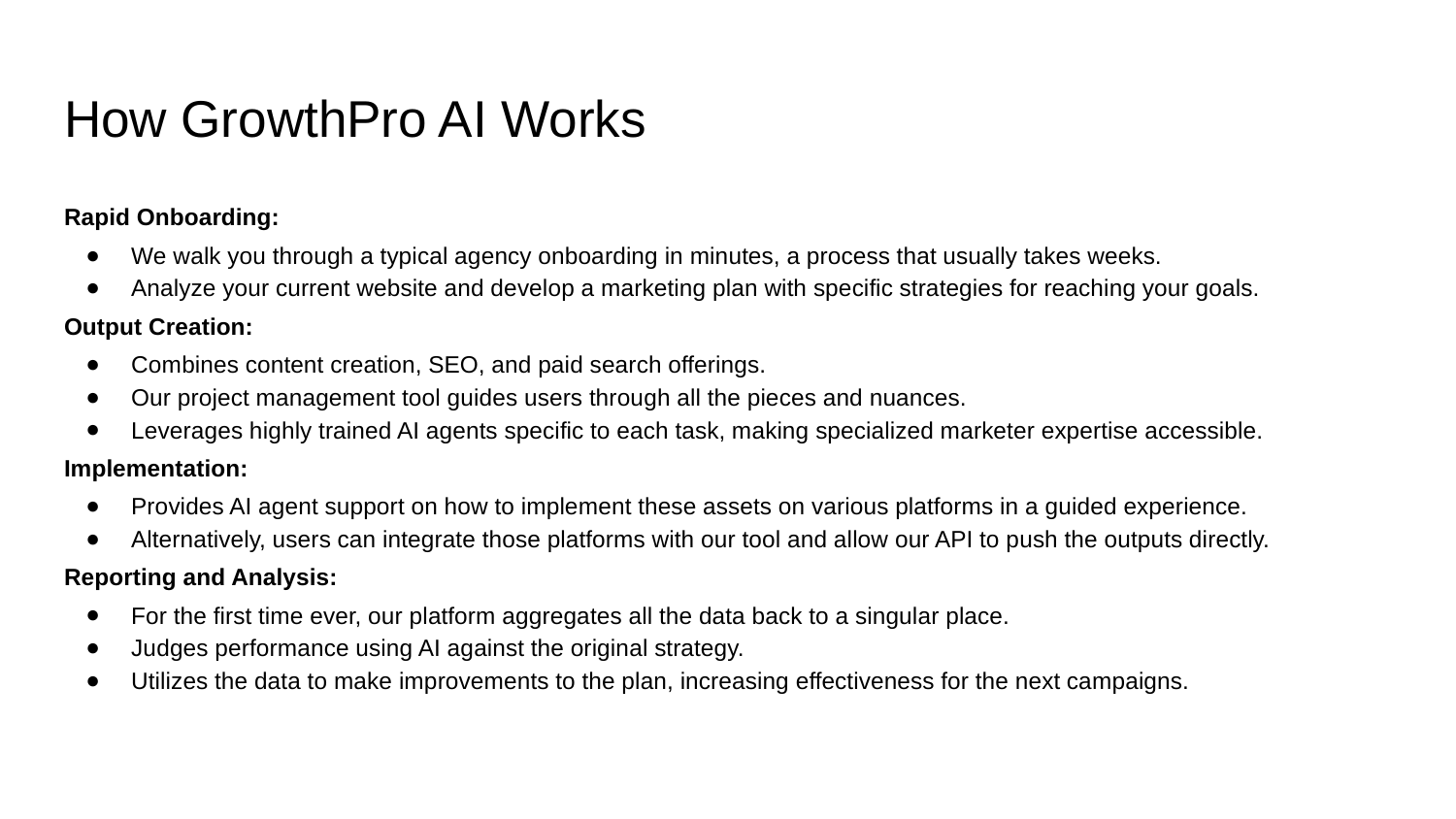

# How GrowthPro AI Works
Rapid Onboarding:
We walk you through a typical agency onboarding in minutes, a process that usually takes weeks.
Analyze your current website and develop a marketing plan with specific strategies for reaching your goals.
Output Creation:
Combines content creation, SEO, and paid search offerings.
Our project management tool guides users through all the pieces and nuances.
Leverages highly trained AI agents specific to each task, making specialized marketer expertise accessible.
Implementation:
Provides AI agent support on how to implement these assets on various platforms in a guided experience.
Alternatively, users can integrate those platforms with our tool and allow our API to push the outputs directly.
Reporting and Analysis:
For the first time ever, our platform aggregates all the data back to a singular place.
Judges performance using AI against the original strategy.
Utilizes the data to make improvements to the plan, increasing effectiveness for the next campaigns.